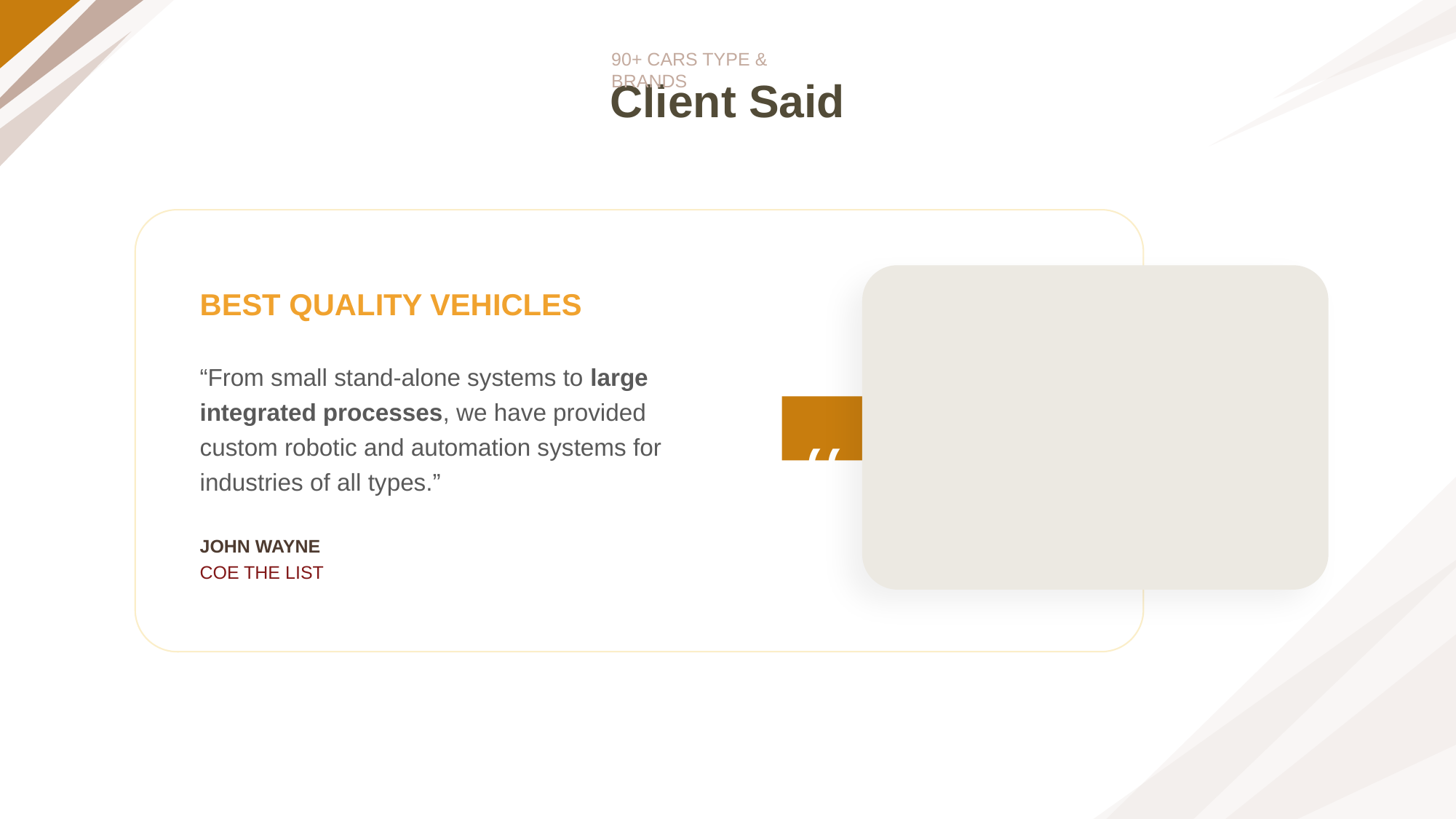

90+ CARS TYPE & BRANDS
# Client Said

BEST QUALITY VEHICLES

“From small stand-alone systems to large integrated processes, we have provided custom robotic and automation systems for industries of all types.”

JOHN WAYNE
COE THE LIST

“